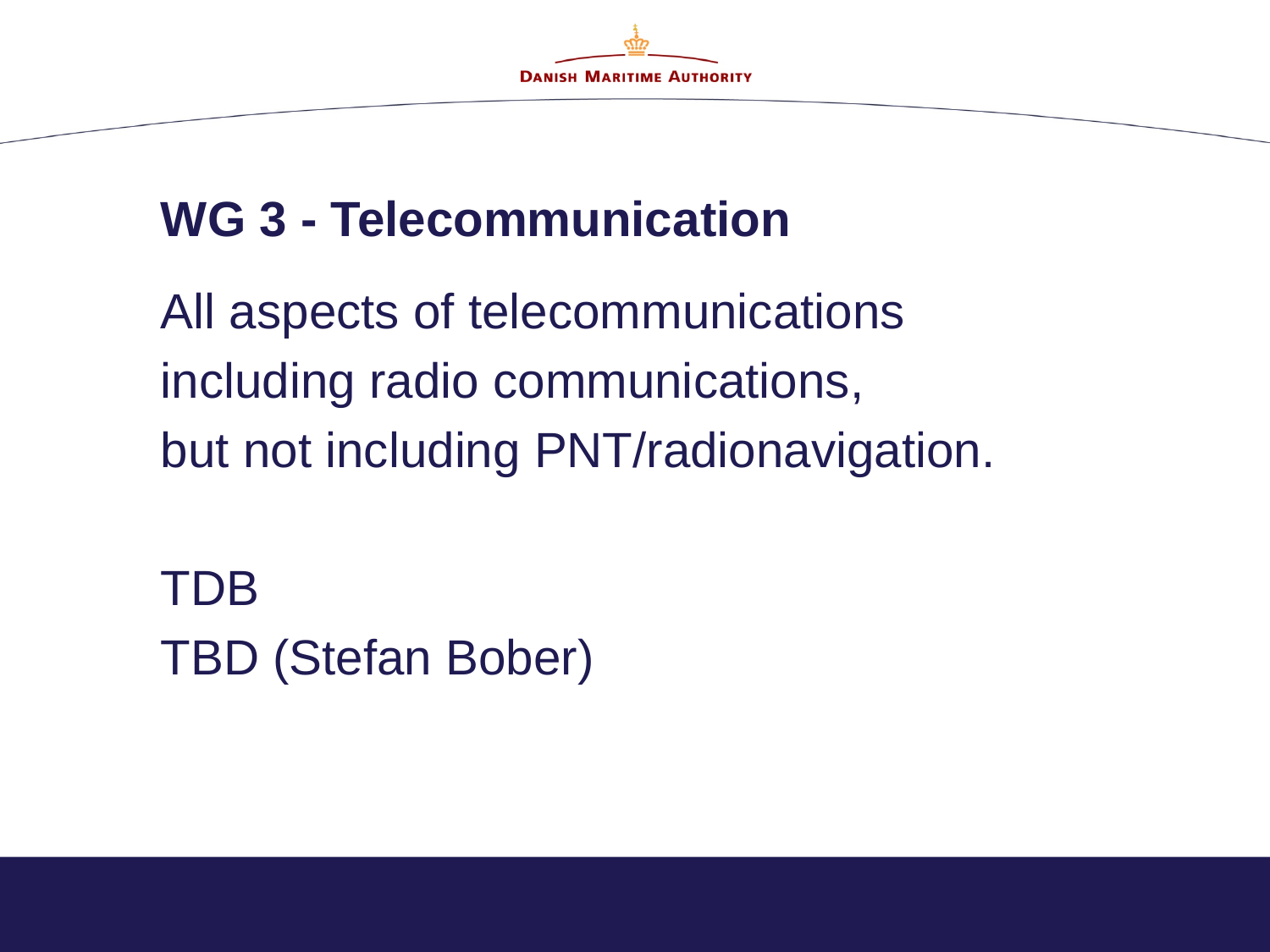

# WG 3 - Telecommunication
All aspects of telecommunications
including radio communications,
but not including PNT/radionavigation.

TDB
TBD (Stefan Bober)